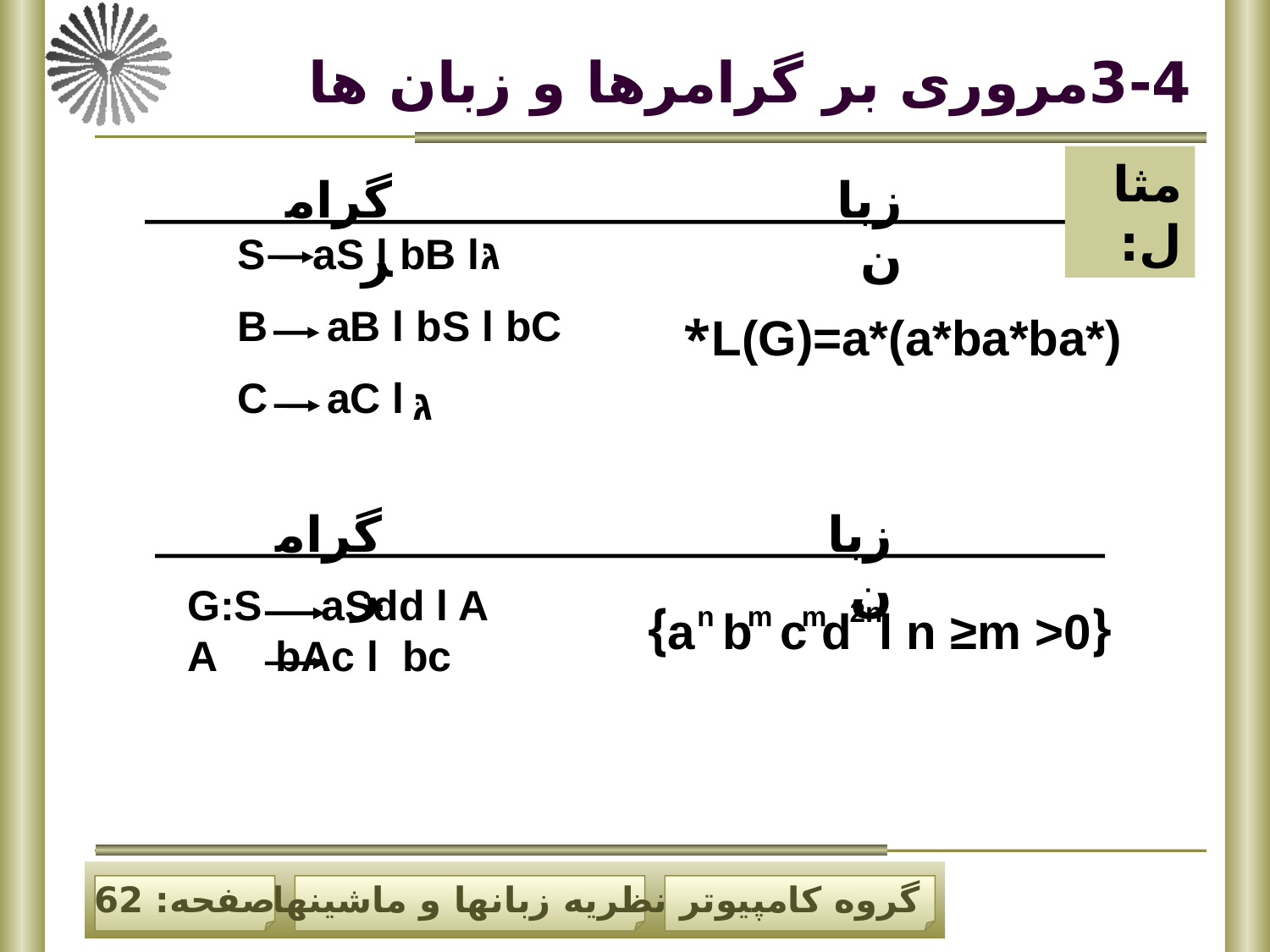

# 3-4مروری بر گرامرها و زبان ها
مثال:
گرامر
زبان

גּS    aS l bB l
B     aB l bS l bC
C     aC l

גּ

L(G)=a*(a*ba*ba*)*
گرامر
زبان

G:S     aSdd l A
    A     bAc l  bc

2n
m
n
m
{a  b  c d  l n ≥m >0}